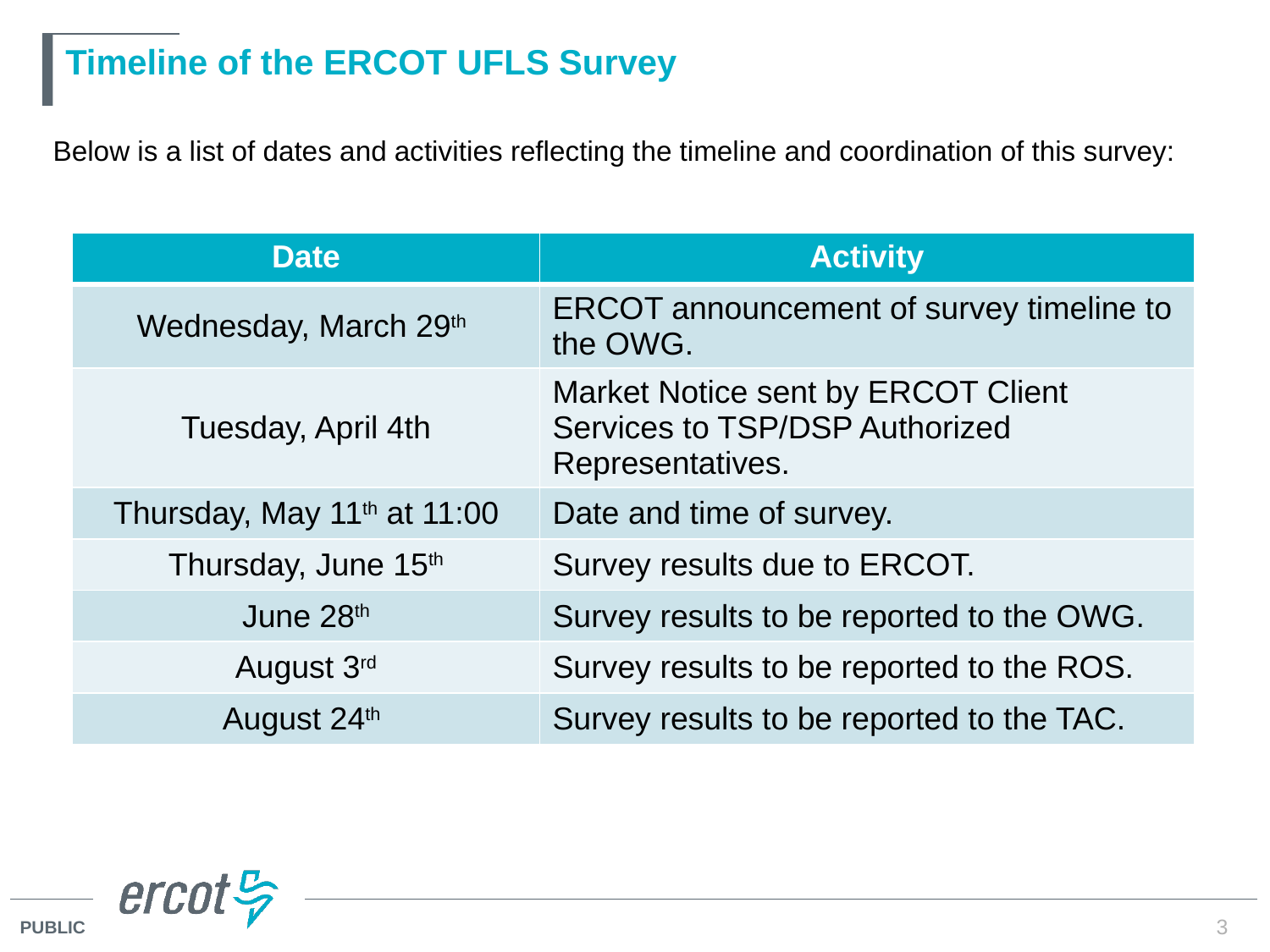

# Timeline of the ERCOT UFLS Survey
Below is a list of dates and activities reflecting the timeline and coordination of this survey:

| Date | Activity |
| --- | --- |
| Wednesday, March 29th | ERCOT announcement of survey timeline to the OWG. |
| Tuesday, April 4th | Market Notice sent by ERCOT Client Services to TSP/DSP Authorized Representatives. |
| Thursday, May 11th at 11:00 | Date and time of survey. |
| Thursday, June 15th | Survey results due to ERCOT. |
| June 28th | Survey results to be reported to the OWG. |
| August 3rd | Survey results to be reported to the ROS. |
| August 24th | Survey results to be reported to the TAC. |
3